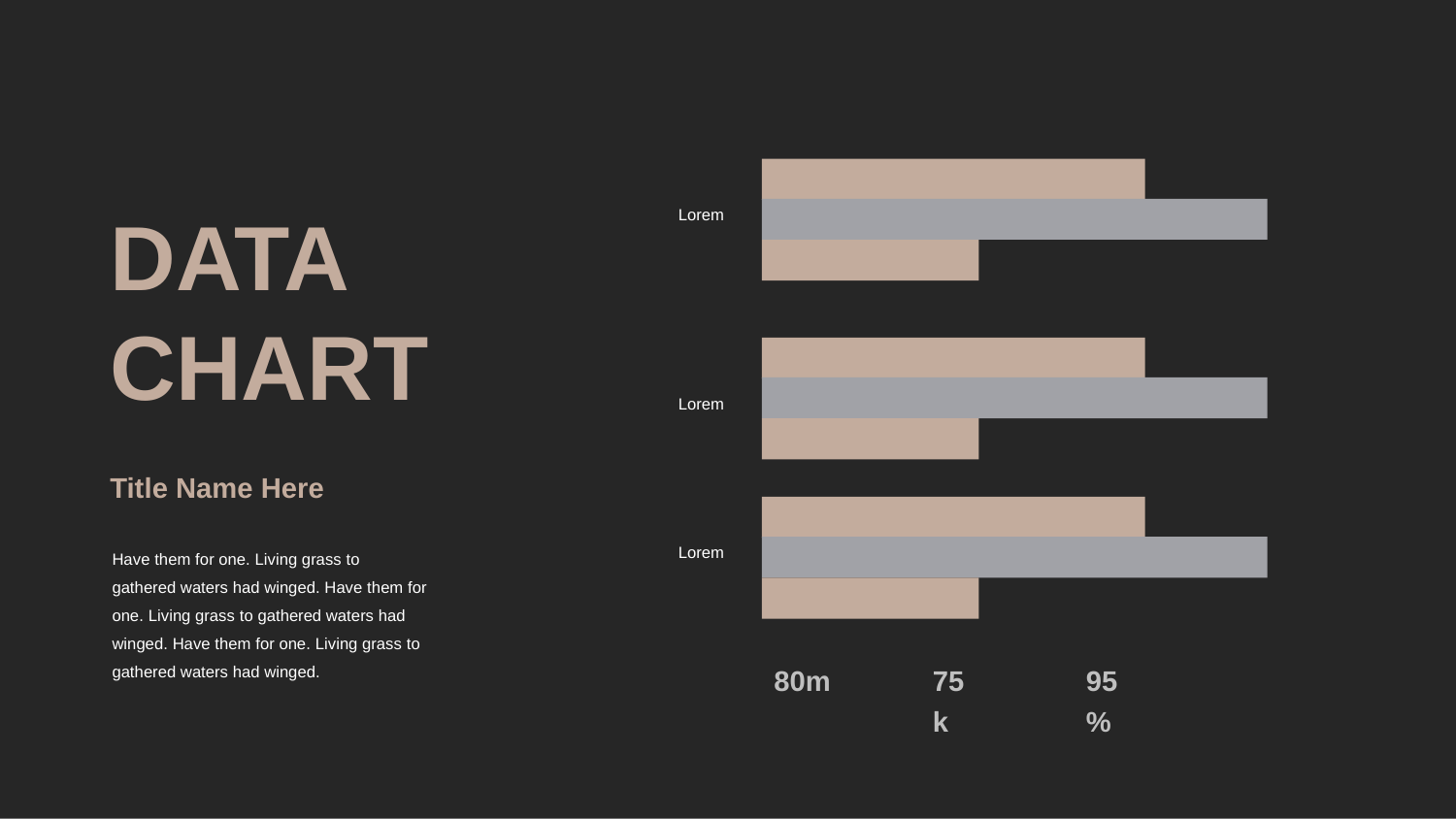

Lorem

DATA CHART

Lorem

Title Name Here
Lorem

Have them for one. Living grass to
gathered waters had winged. Have them for one. Living grass to gathered waters had winged. Have them for one. Living grass to  gathered waters had winged.

80m
75k
95%